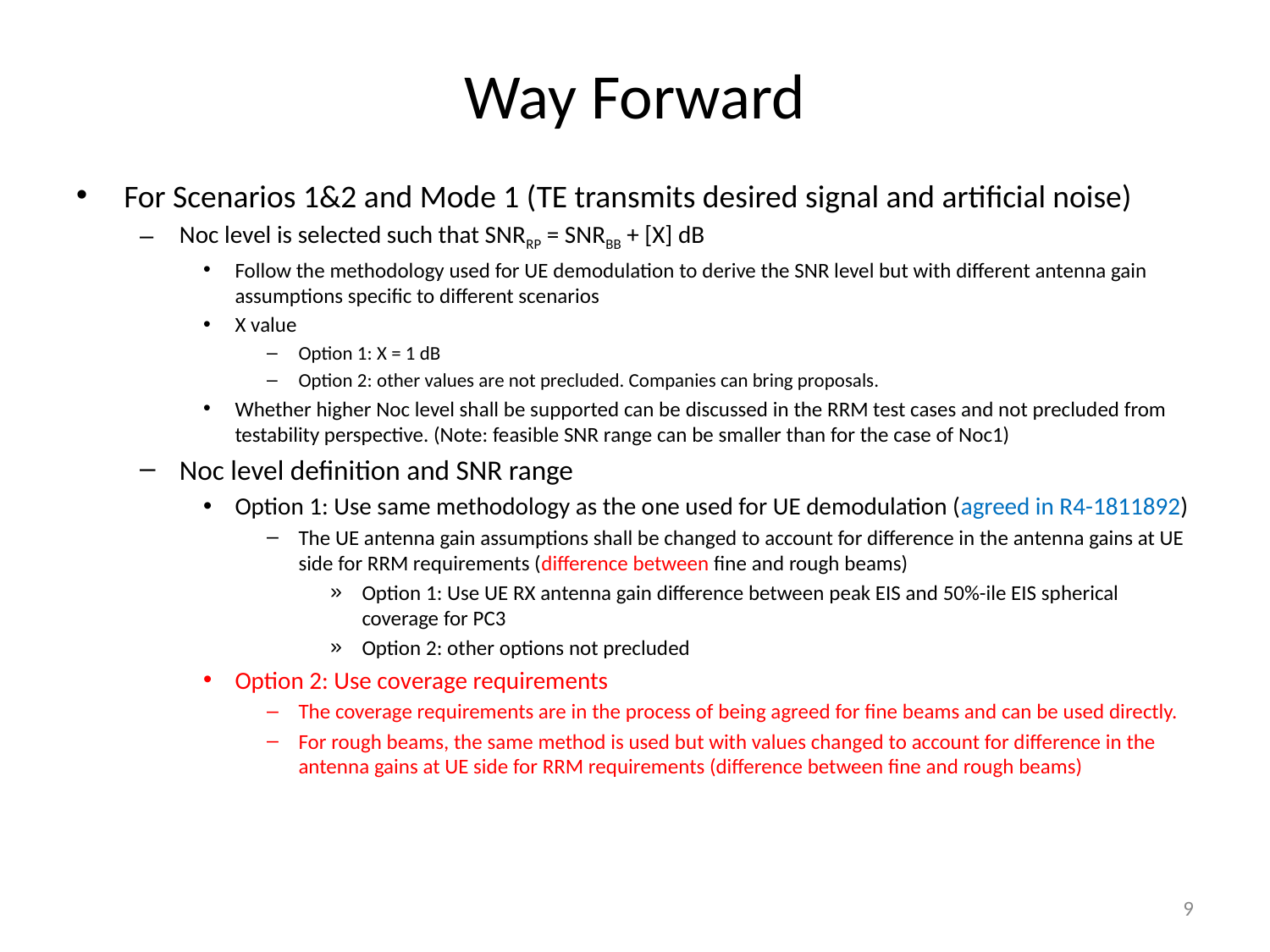

# Way Forward
For Scenarios 1&2 and Mode 1 (TE transmits desired signal and artificial noise)
Noc level is selected such that SNRRP = SNRBB + [X] dB
Follow the methodology used for UE demodulation to derive the SNR level but with different antenna gain assumptions specific to different scenarios
X value
Option 1: X = 1 dB
Option 2: other values are not precluded. Companies can bring proposals.
Whether higher Noc level shall be supported can be discussed in the RRM test cases and not precluded from testability perspective. (Note: feasible SNR range can be smaller than for the case of Noc1)
Noc level definition and SNR range
Option 1: Use same methodology as the one used for UE demodulation (agreed in R4-1811892)
The UE antenna gain assumptions shall be changed to account for difference in the antenna gains at UE side for RRM requirements (difference between fine and rough beams)
Option 1: Use UE RX antenna gain difference between peak EIS and 50%-ile EIS spherical coverage for PC3
Option 2: other options not precluded
Option 2: Use coverage requirements
The coverage requirements are in the process of being agreed for fine beams and can be used directly.
For rough beams, the same method is used but with values changed to account for difference in the antenna gains at UE side for RRM requirements (difference between fine and rough beams)

9